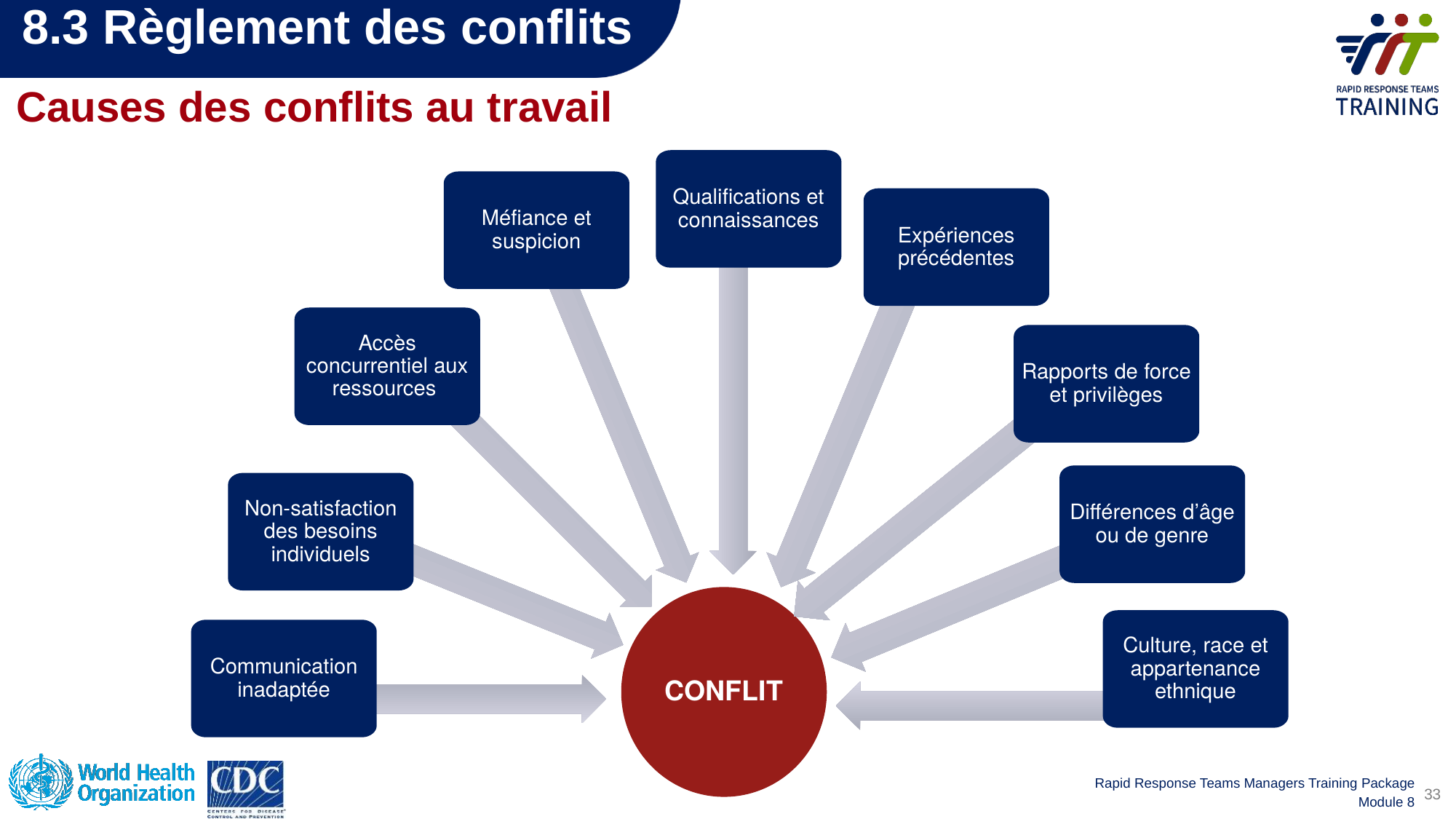

8.3 Règlement des conflits

Causes des conflits au travail
Qualifications et connaissances
Méfiance et suspicion
Expériences précédentes
Accès concurrentiel aux ressources
Rapports de force et privilèges

Différences d’âge ou de genre
Non-satisfaction des besoins individuels

CONFLIT
Culture, race et appartenance ethnique
Communication inadaptée

33